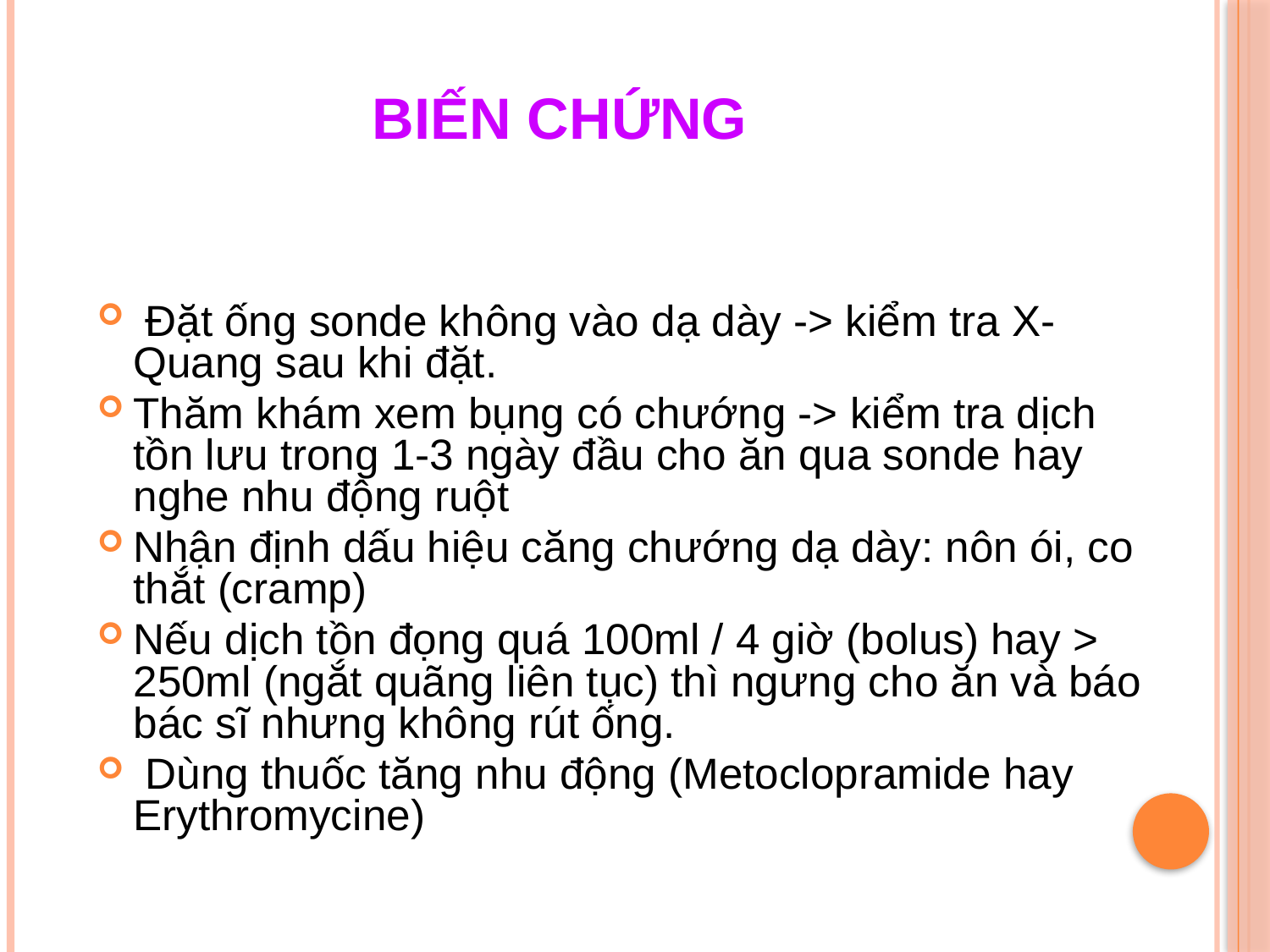

Biến chứng
 Đặt ống sonde không vào dạ dày -> kiểm tra X-Quang sau khi đặt.
Thăm khám xem bụng có chướng -> kiểm tra dịch tồn lưu trong 1-3 ngày đầu cho ăn qua sonde hay nghe nhu động ruột
Nhận định dấu hiệu căng chướng dạ dày: nôn ói, co thắt (cramp)
Nếu dịch tồn đọng quá 100ml / 4 giờ (bolus) hay > 250ml (ngắt quãng liên tục) thì ngưng cho ăn và báo bác sĩ nhưng không rút ống.
 Dùng thuốc tăng nhu động (Metoclopramide hay Erythromycine)